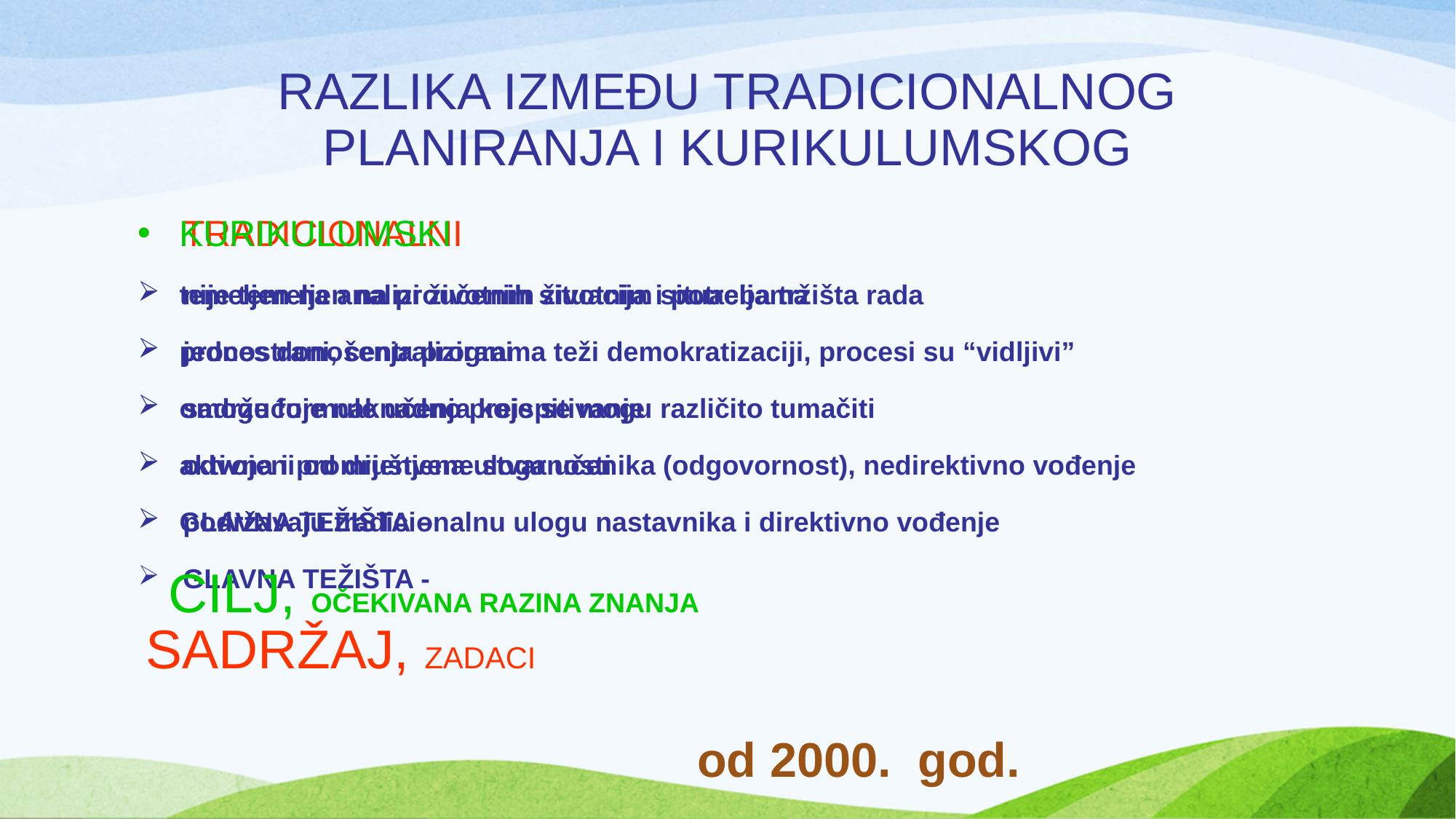

# RAZLIKA IZMEĐU TRADICIONALNOG PLANIRANJA I KURIKULUMSKOG
TRADICIONALNI
nije temeljen na proučenim životnim situacijama
jednostrani, centralizirani
sadrže formule učenja koje se mogu različito tumačiti
odvojeni od društvene stvarnosti
podržavaju tradicionalnu ulogu nastavnika i direktivno vođenje
GLAVNA TEŽIŠTA -
 SADRŽAJ, ZADACI

KURIKULUMSKI
temeljen na analizi životnih situacija i potreba tržišta rada
proces donošenja programa teži demokratizaciji, procesi su “vidljivi”
omogućuje naknadno preispitivanje
aktivna i promijenjena uloga učenika (odgovornost), nedirektivno vođenje
GLAVNA TEŽIŠTA –
    CILJ, OČEKIVANA RAZINA ZNANJA

                             od 2000.  god.